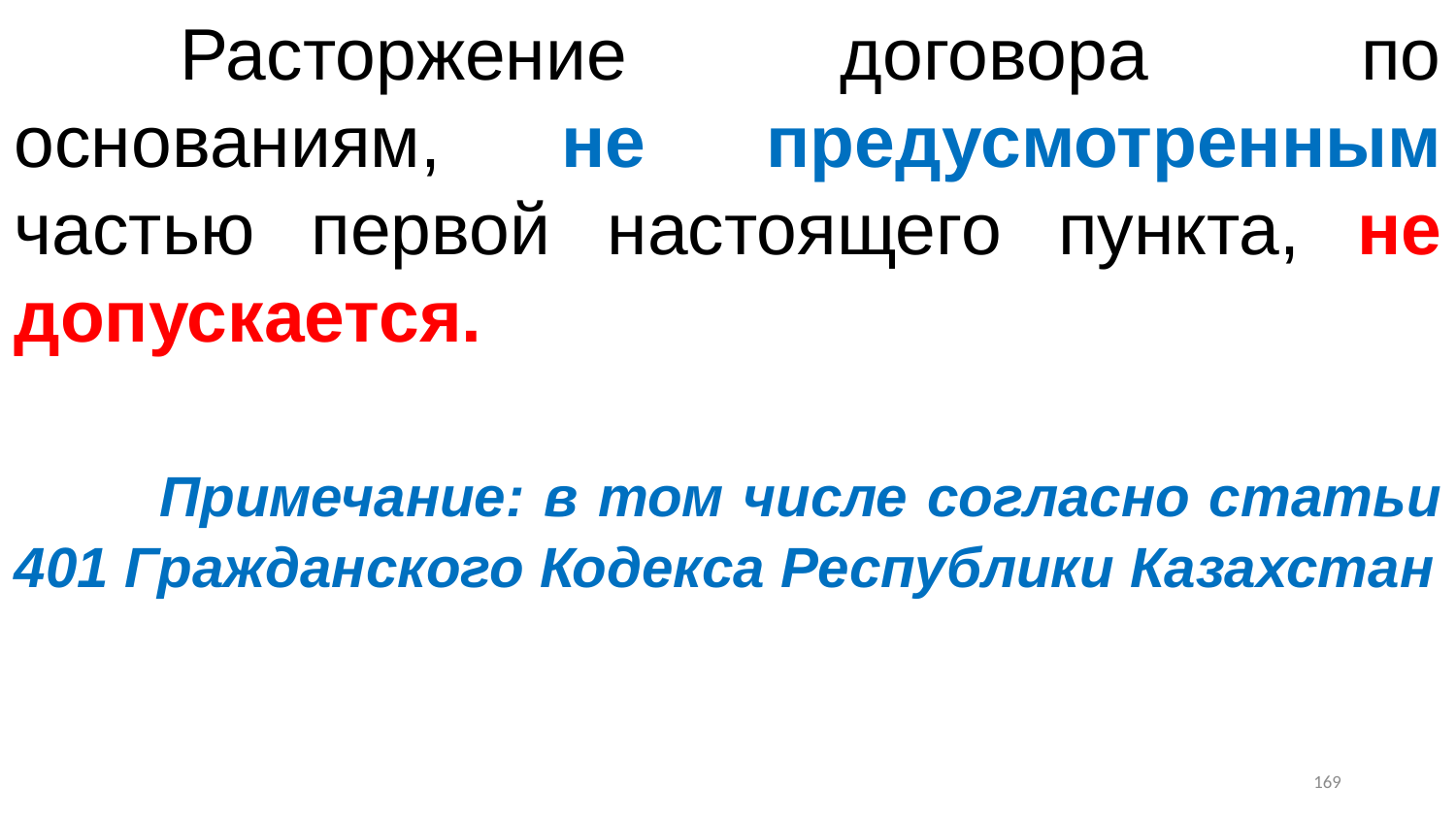

Расторжение договора по основаниям, не предусмотренным частью первой настоящего пункта, не допускается.

	Примечание: в том числе согласно статьи 401 Гражданского Кодекса Республики Казахстан
169